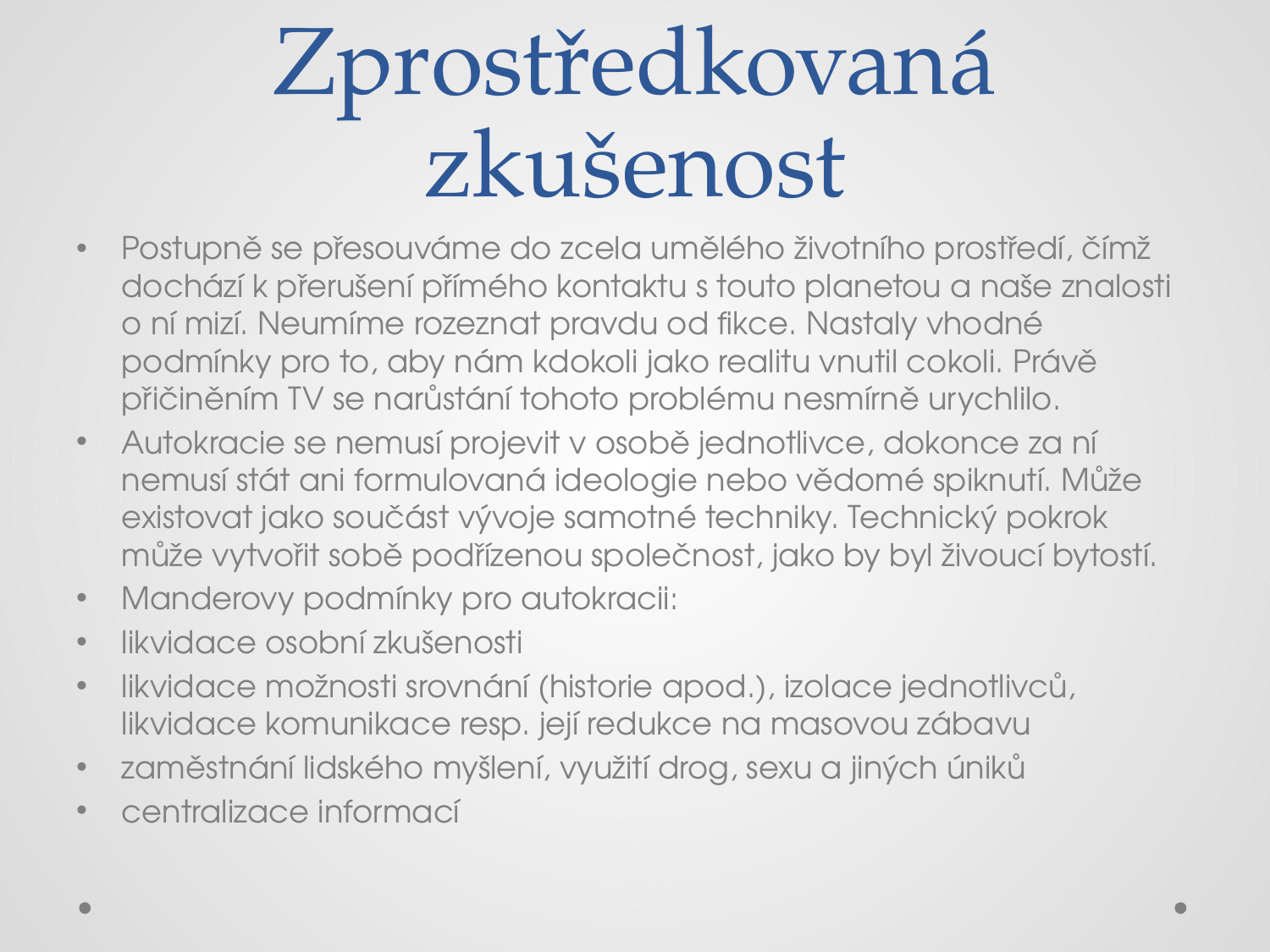

# Zprostředkovaná zkušenost
Postupně se přesouváme do zcela umělého životního prostředí, čímž dochází k přerušení přímého kontaktu s touto planetou a naše znalosti o ní mizí. Neumíme rozeznat pravdu od fikce. Nastaly vhodné podmínky pro to, aby nám kdokoli jako realitu vnutil cokoli. Právě přičiněním TV se narůstání tohoto problému nesmírně urychlilo.
Autokracie se nemusí projevit v osobě jednotlivce, dokonce za ní nemusí stát ani formulovaná ideologie nebo vědomé spiknutí. Může existovat jako součást vývoje samotné techniky. Technický pokrok může vytvořit sobě podřízenou společnost, jako by byl živoucí bytostí.
Manderovy podmínky pro autokracii:
likvidace osobní zkušenosti
likvidace možnosti srovnání (historie apod.), izolace jednotlivců, likvidace komunikace resp. její redukce na masovou zábavu
zaměstnání lidského myšlení, využití drog, sexu a jiných úniků
centralizace informací